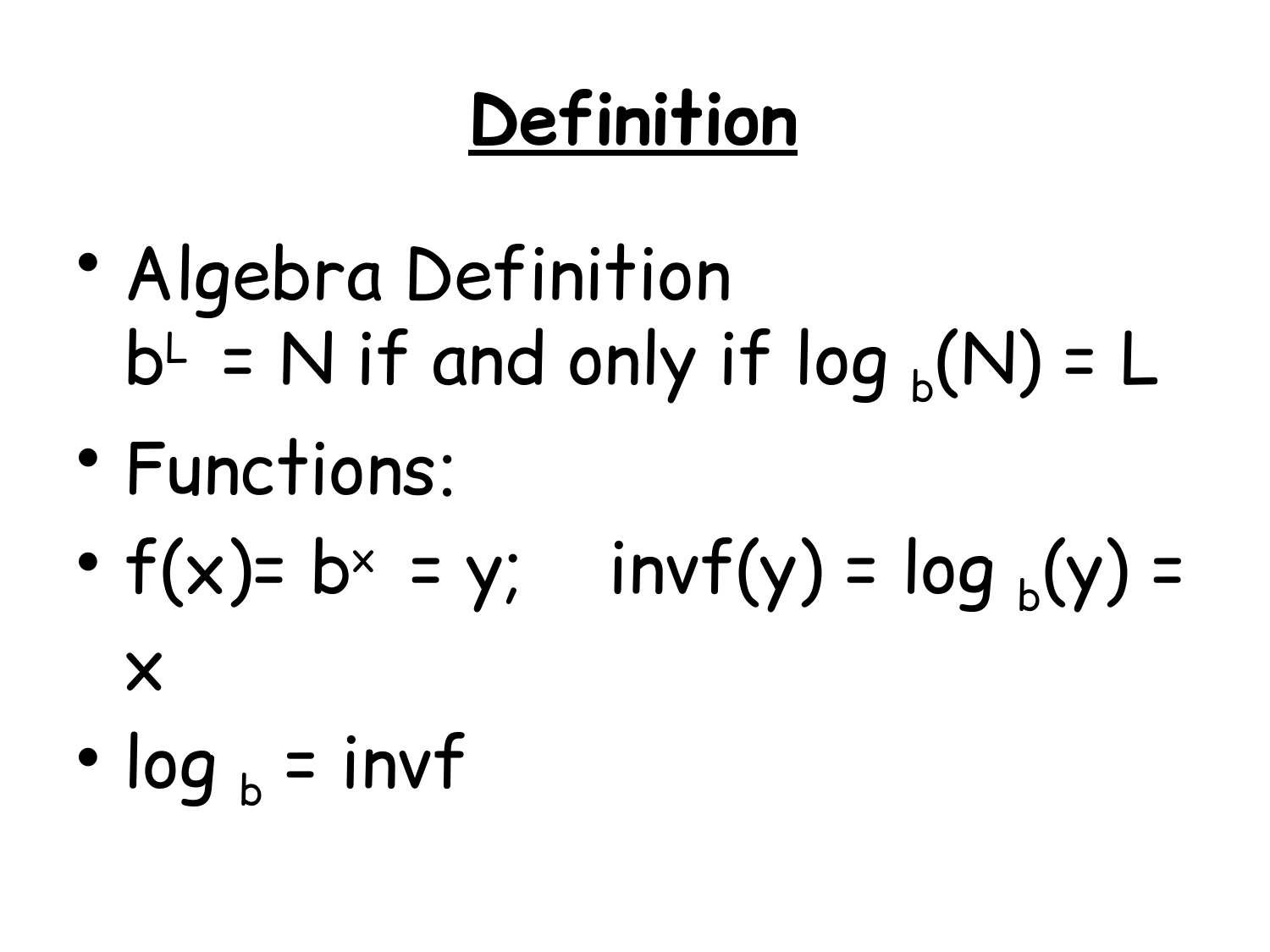

Algebra Definition
bL  = N if and only if log b(N) = L
Functions:
f(x)= bx  = y;    invf(y) = log b(y) = x
log b = invf

Definition